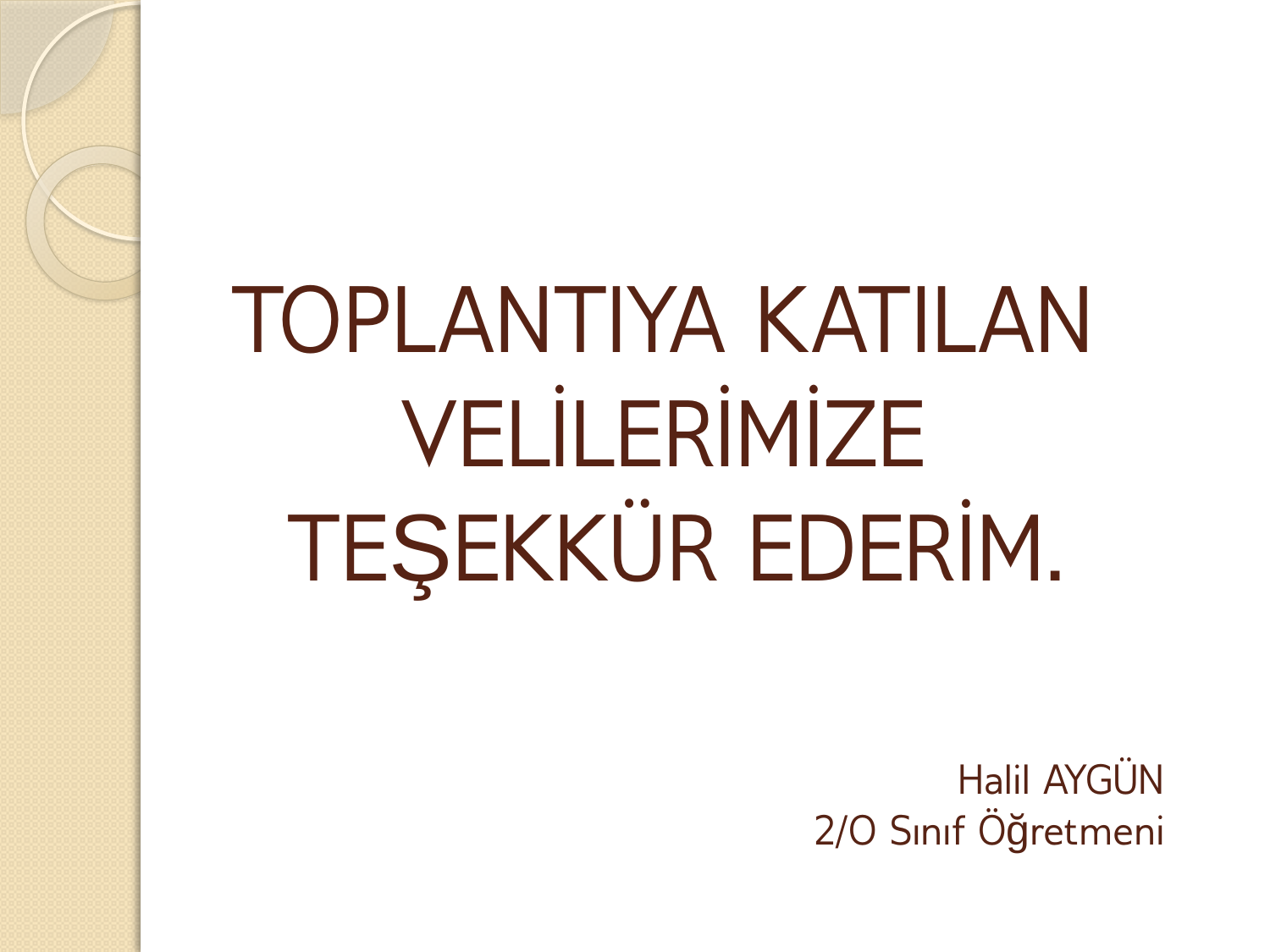

TOPLANTIYA KATILAN
VELİLERİMİZE
 TEŞEKKÜR EDERİM.

 Halil AYGÜN
2/O Sınıf Öğretmeni